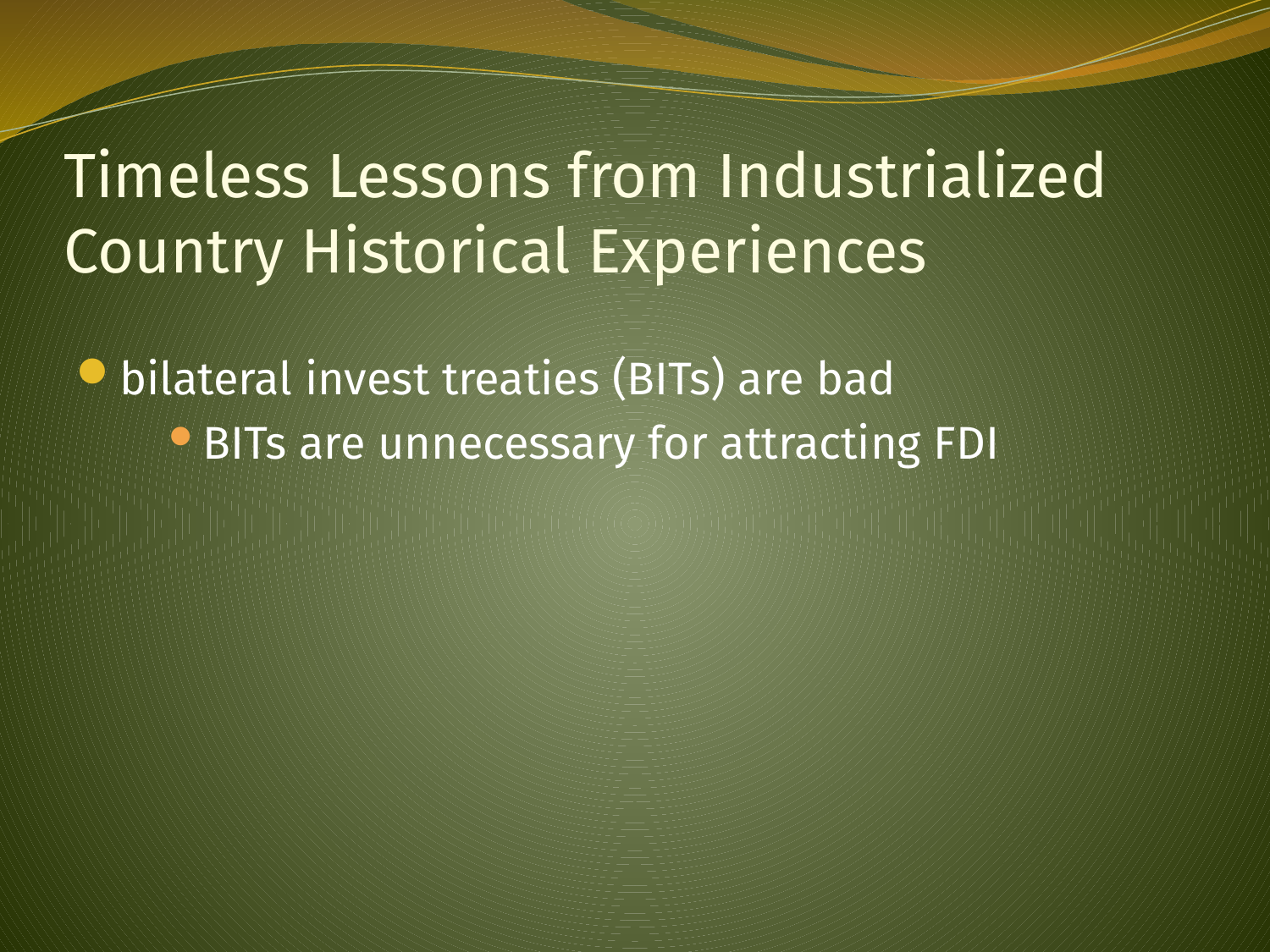

# Timeless Lessons from Industrialized Country Historical Experiences
bilateral invest treaties (BITs) are bad
BITs are unnecessary for attracting FDI